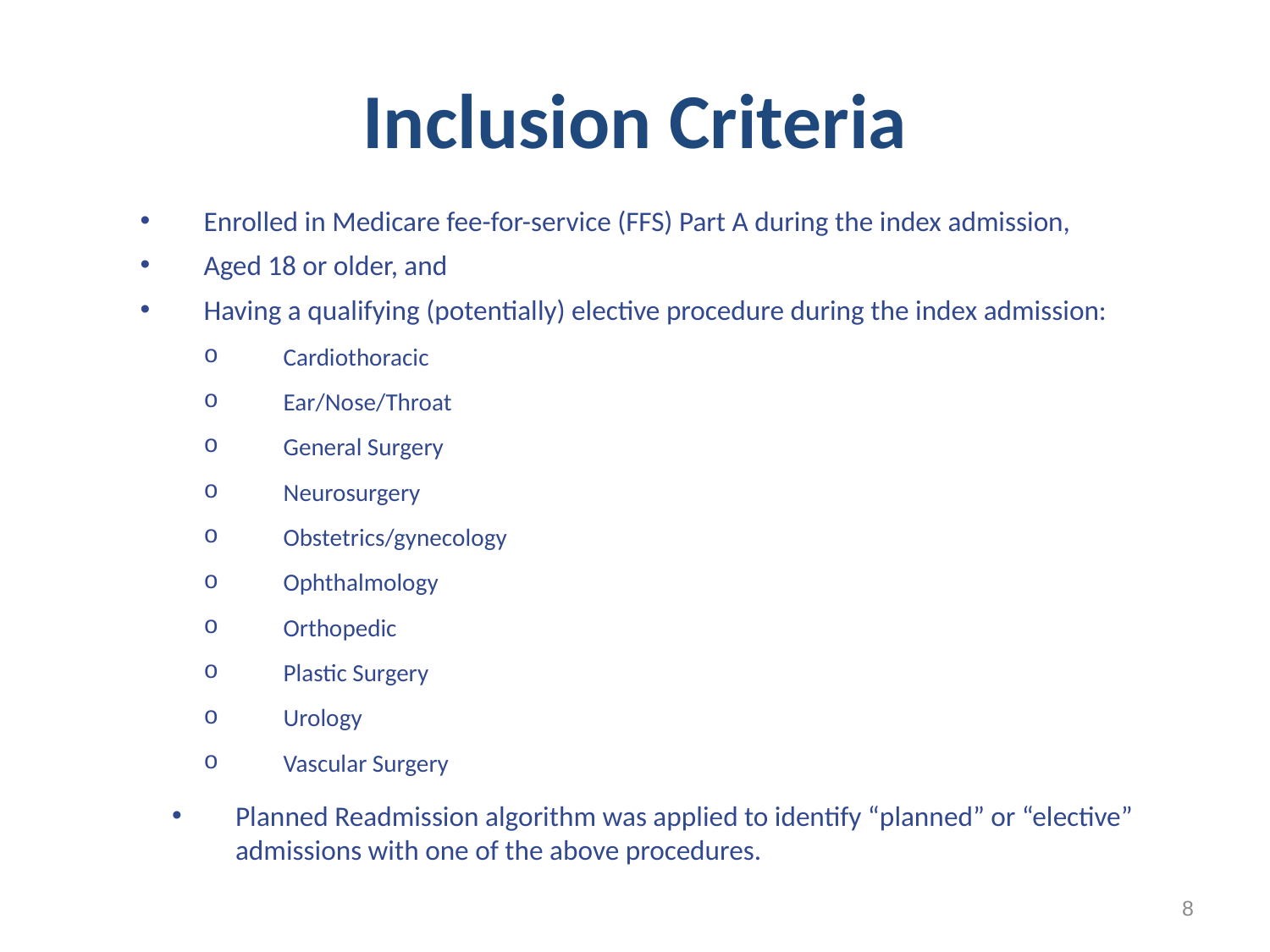

# Inclusion Criteria
Enrolled in Medicare fee-for-service (FFS) Part A during the index admission,
Aged 18 or older, and
Having a qualifying (potentially) elective procedure during the index admission:
Cardiothoracic
Ear/Nose/Throat
General Surgery
Neurosurgery
Obstetrics/gynecology
Ophthalmology
Orthopedic
Plastic Surgery
Urology
Vascular Surgery
Planned Readmission algorithm was applied to identify “planned” or “elective” admissions with one of the above procedures.
8